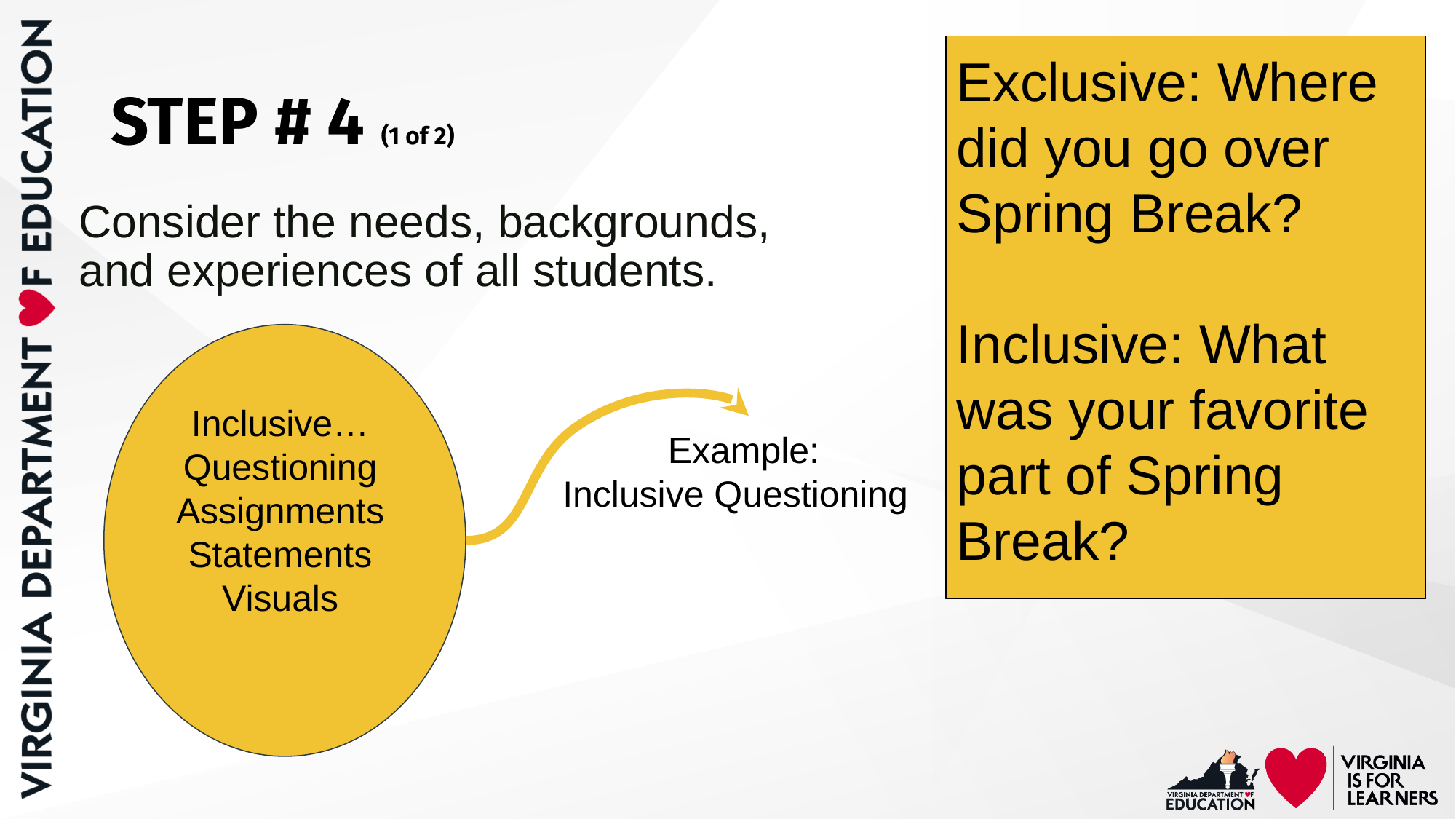

Exclusive: Where did you go over Spring Break?

Inclusive: What was your favorite part of Spring Break?
# STEP # 4 (1 of 2)
Consider the needs, backgrounds, and experiences of all students.

Inclusive…
Questioning
Assignments
Statements
Visuals
Example:
Inclusive Questioning